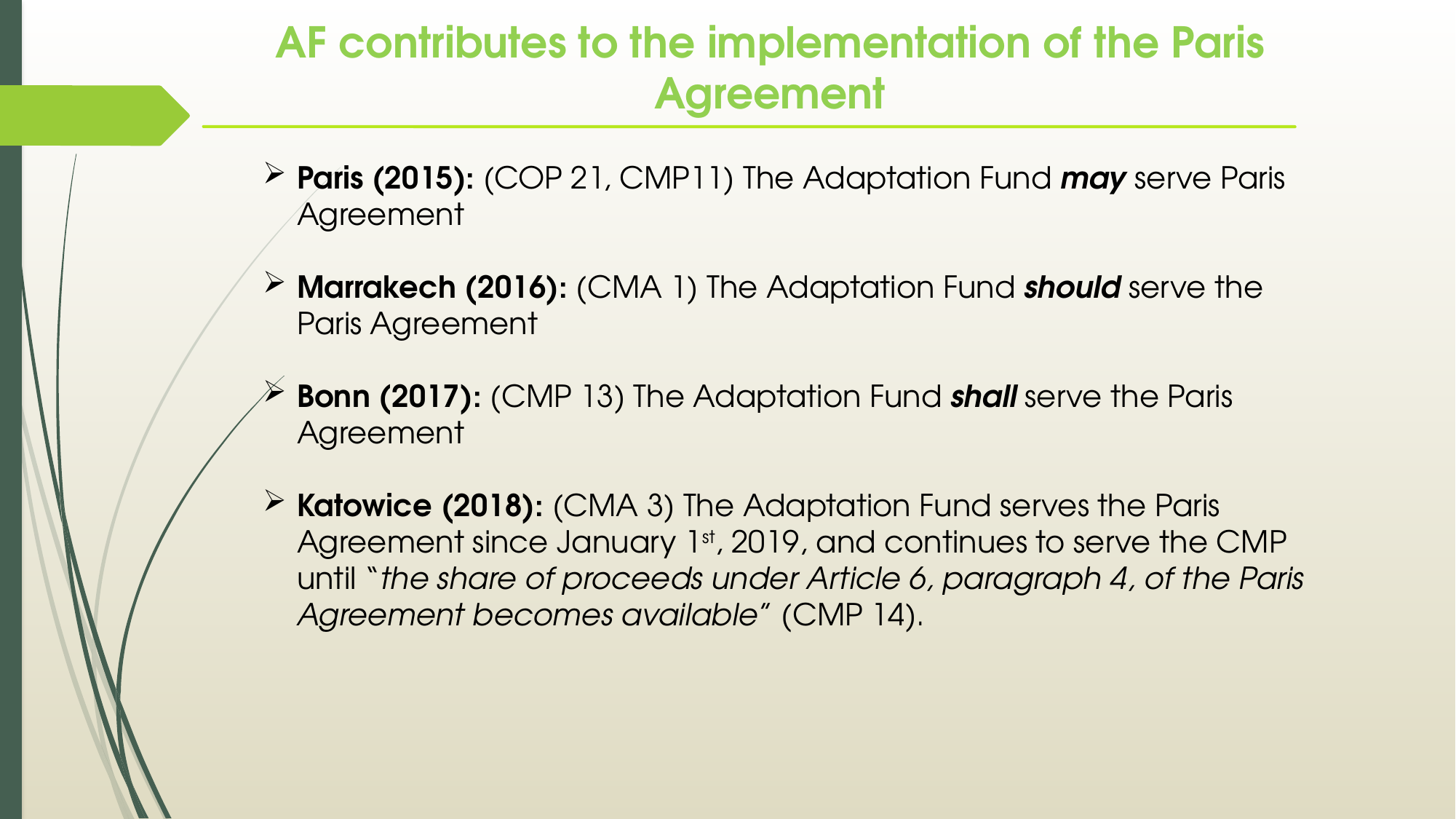

# AF contributes to the implementation of the Paris Agreement
Paris (2015): (COP 21, CMP11) The Adaptation Fund may serve Paris Agreement

Marrakech (2016): (CMA 1) The Adaptation Fund should serve the Paris Agreement

Bonn (2017): (CMP 13) The Adaptation Fund shall serve the Paris Agreement

Katowice (2018): (CMA 3) The Adaptation Fund serves the Paris Agreement since January 1st, 2019, and continues to serve the CMP until “the share of proceeds under Article 6, paragraph 4, of the Paris Agreement becomes available” (CMP 14).